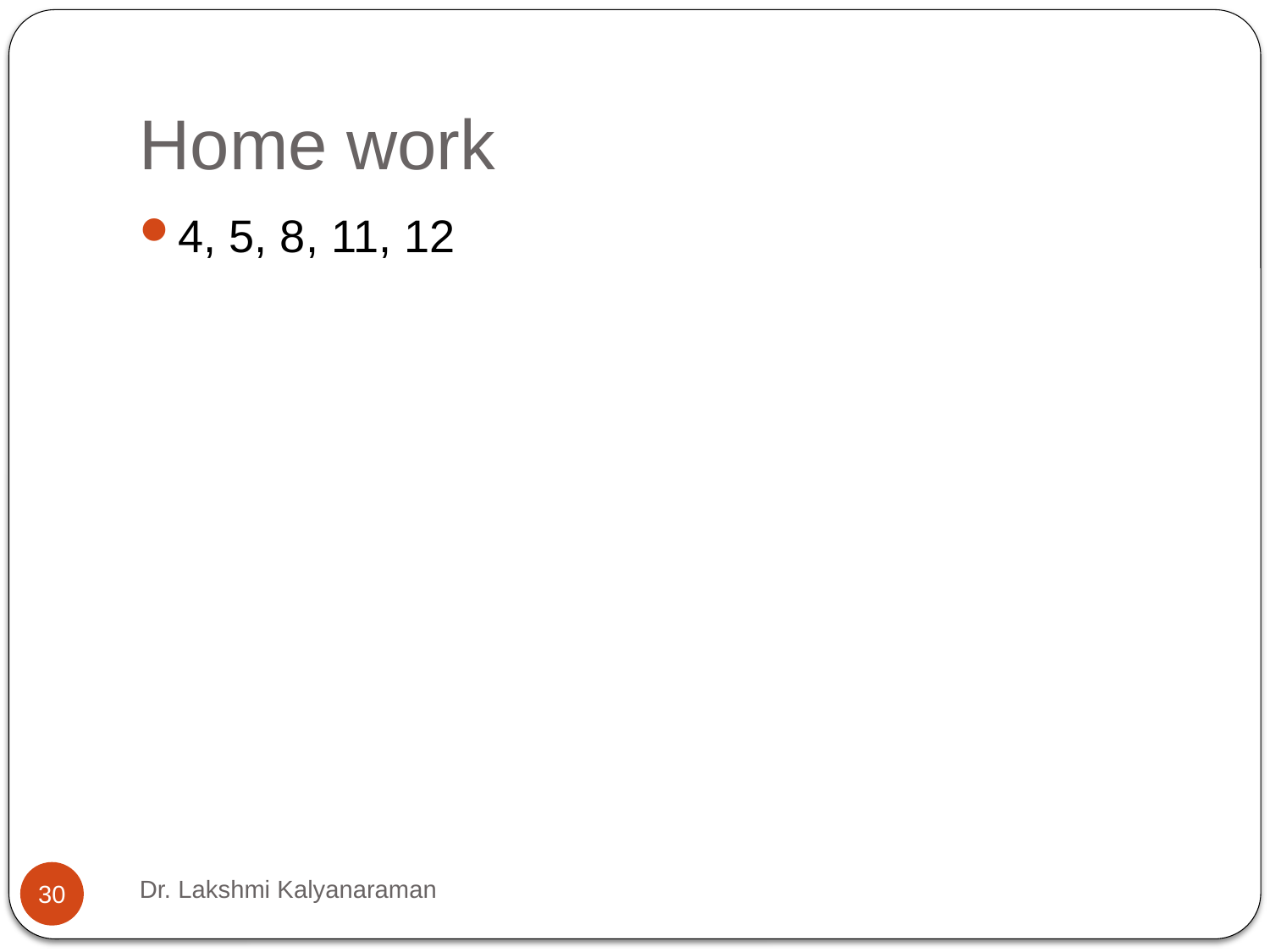

# Home work
4, 5, 8, 11, 12
Dr. Lakshmi Kalyanaraman
30